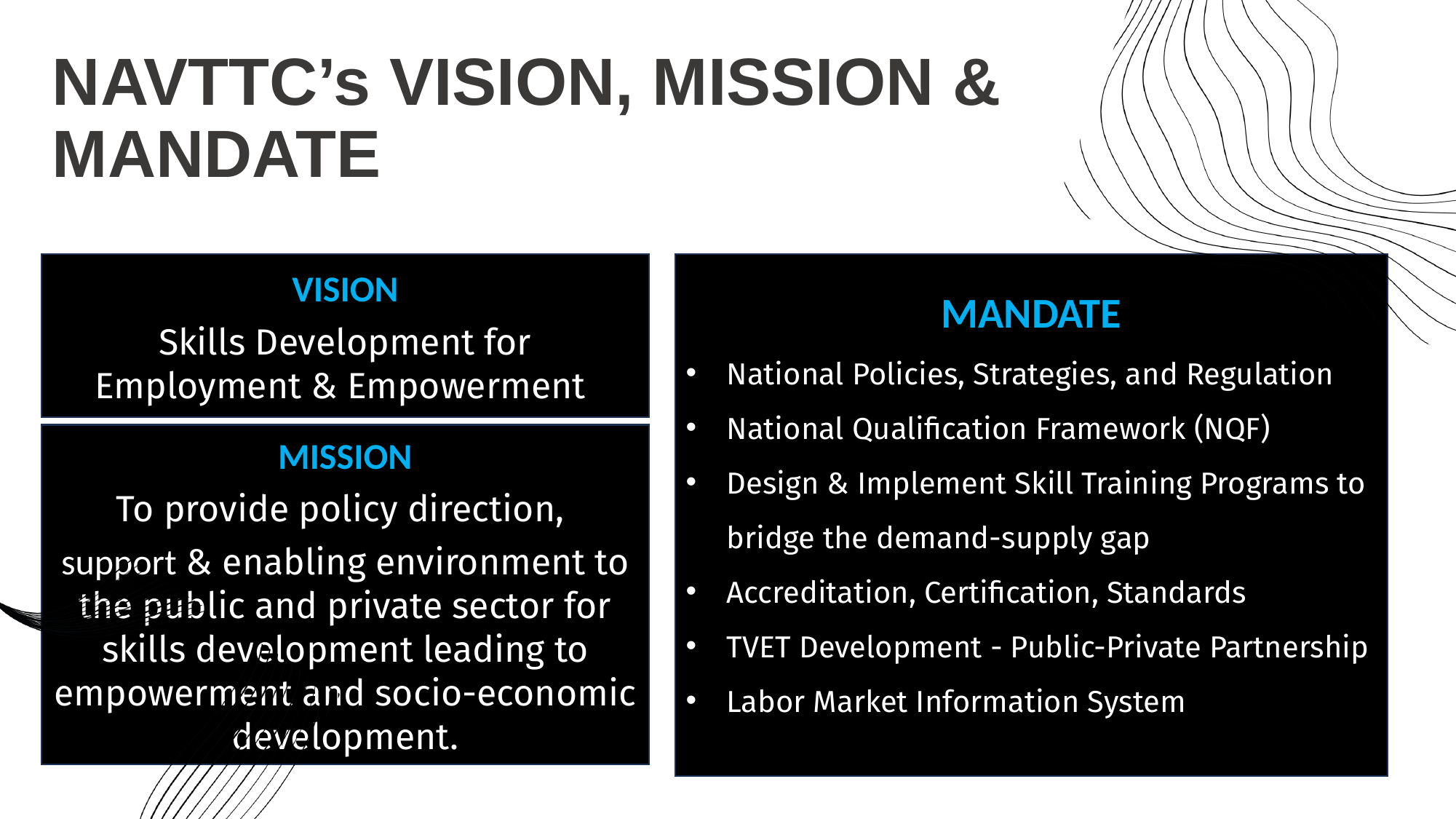

NAVTTC’s VISION, MISSION & MANDATE
MANDATE
National Policies, Strategies, and Regulation
National Qualification Framework (NQF)
Design & Implement Skill Training Programs to bridge the demand-supply gap
Accreditation, Certification, Standards
TVET Development - Public-Private Partnership
Labor Market Information System
VISION
Skills Development for Employment & Empowerment
MISSION
To provide policy direction,
support & enabling environment to the public and private sector for skills development leading to empowerment and socio-economic development.